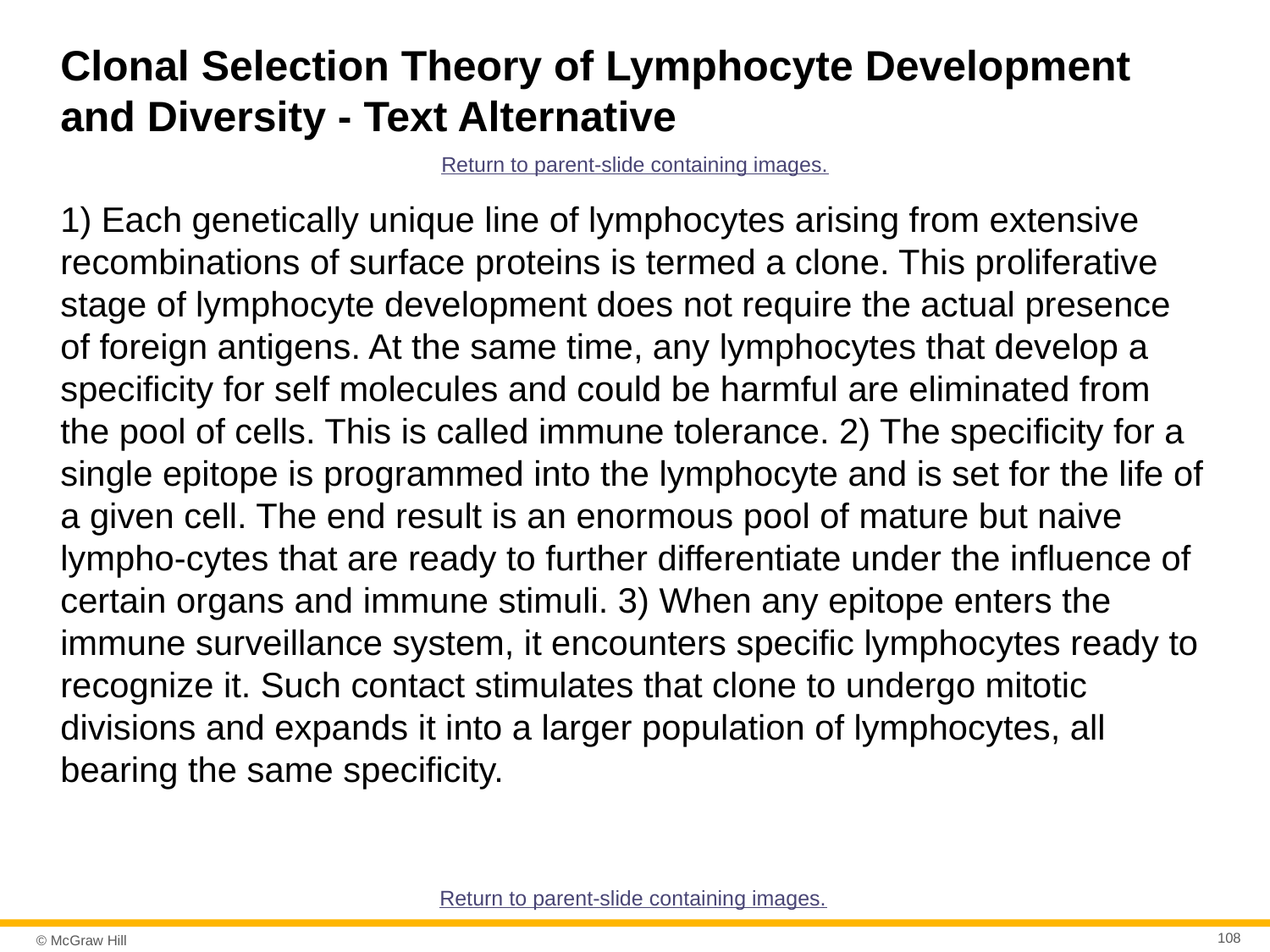

# Clonal Selection Theory of Lymphocyte Development and Diversity - Text Alternative
Return to parent-slide containing images.
1) Each genetically unique line of lymphocytes arising from extensive recombinations of surface proteins is termed a clone. This proliferative stage of lymphocyte development does not require the actual presence of foreign antigens. At the same time, any lymphocytes that develop a specificity for self molecules and could be harmful are eliminated from the pool of cells. This is called immune tolerance. 2) The specificity for a single epitope is programmed into the lymphocyte and is set for the life of a given cell. The end result is an enormous pool of mature but naive lympho-cytes that are ready to further differentiate under the influence of certain organs and immune stimuli. 3) When any epitope enters the immune surveillance system, it encounters specific lymphocytes ready to recognize it. Such contact stimulates that clone to undergo mitotic divisions and expands it into a larger population of lymphocytes, all bearing the same specificity.
Return to parent-slide containing images.